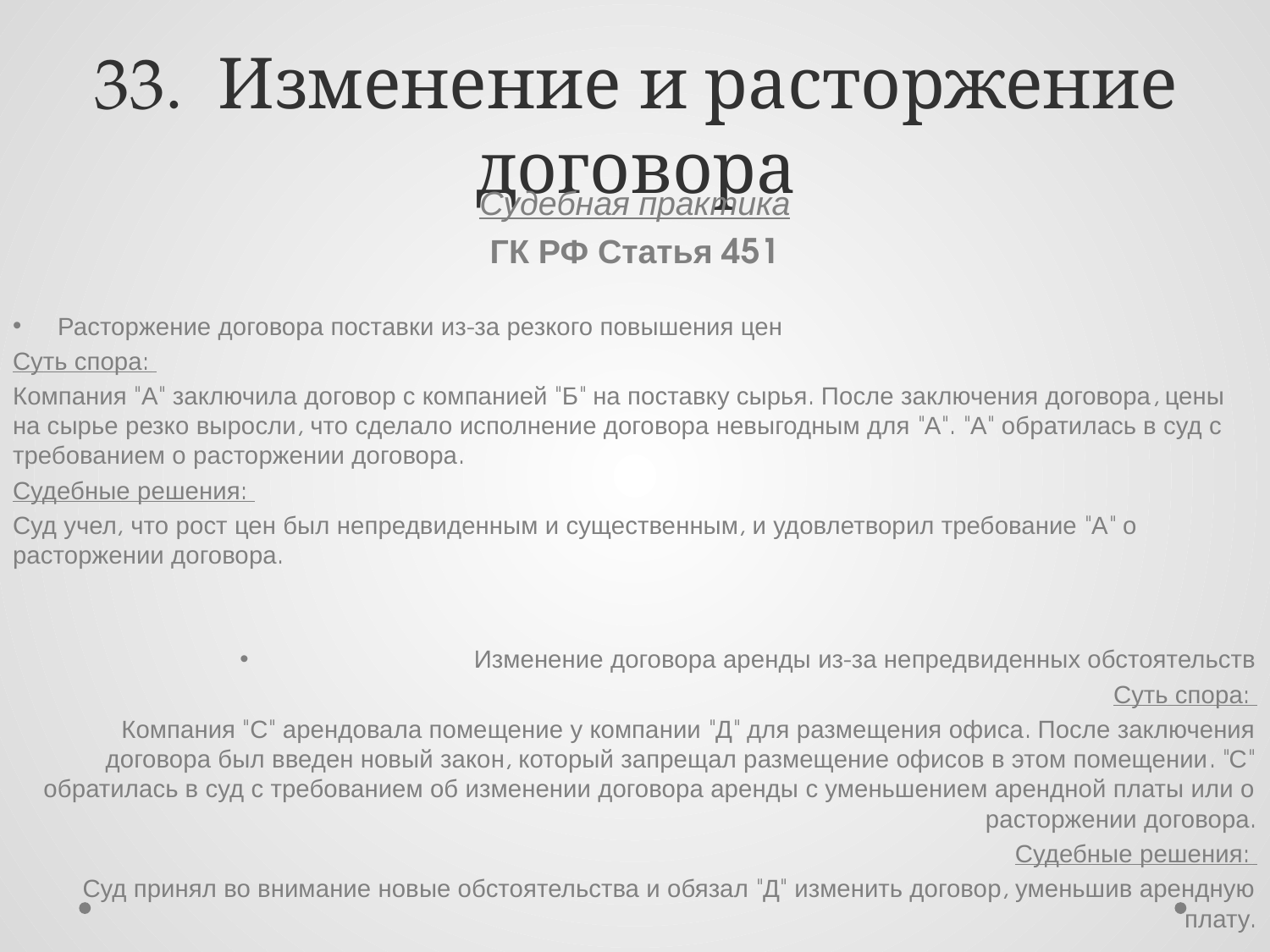

# 33.  Изменение и расторжение договора
Судебная практика
ГК РФ Статья 451

Расторжение договора поставки из-за резкого повышения цен
Суть спора:
Компания "А" заключила договор с компанией "Б" на поставку сырья. После заключения договора, цены на сырье резко выросли, что сделало исполнение договора невыгодным для "А". "А" обратилась в суд с требованием о расторжении договора.
Судебные решения:
Суд учел, что рост цен был непредвиденным и существенным, и удовлетворил требование "А" о расторжении договора.

Изменение договора аренды из-за непредвиденных обстоятельств
Суть спора:
Компания "С" арендовала помещение у компании "Д" для размещения офиса. После заключения договора был введен новый закон, который запрещал размещение офисов в этом помещении. "С" обратилась в суд с требованием об изменении договора аренды с уменьшением арендной платы или о расторжении договора.
Судебные решения:
Суд принял во внимание новые обстоятельства и обязал "Д" изменить договор, уменьшив арендную плату.